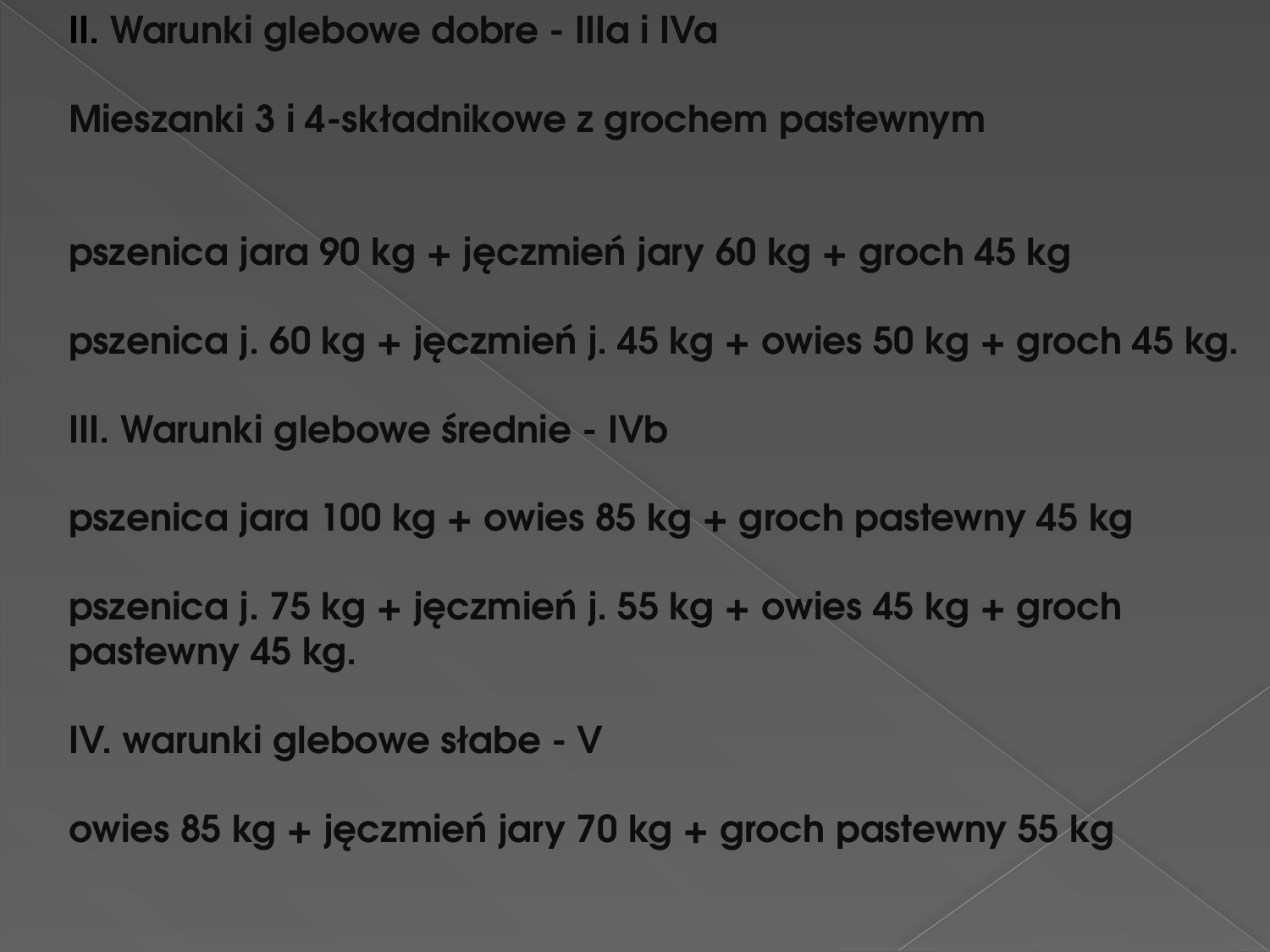

II. Warunki glebowe dobre - IIIa i IVa
Mieszanki 3 i 4-składnikowe z grochem pastewnym
pszenica jara 90 kg + jęczmień jary 60 kg + groch 45 kg
pszenica j. 60 kg + jęczmień j. 45 kg + owies 50 kg + groch 45 kg.
III. Warunki glebowe średnie - IVb
pszenica jara 100 kg + owies 85 kg + groch pastewny 45 kg
pszenica j. 75 kg + jęczmień j. 55 kg + owies 45 kg + groch pastewny 45 kg.
IV. warunki glebowe słabe - V
owies 85 kg + jęczmień jary 70 kg + groch pastewny 55 kg